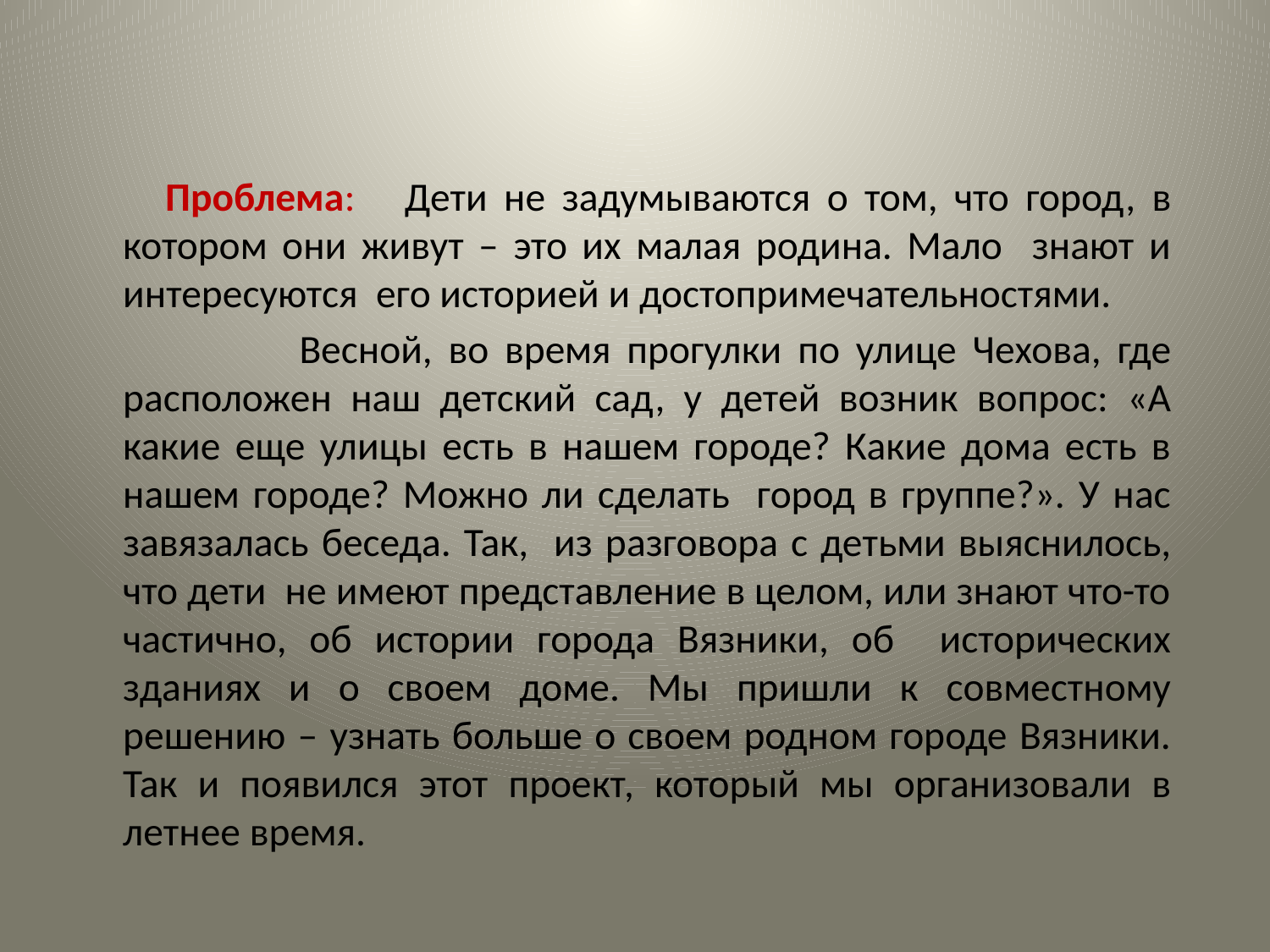

Проблема:   Дети не задумываются о том, что город, в котором они живут – это их малая родина. Мало  знают и интересуются  его историей и достопримечательностями.
        	Весной, во время прогулки по улице Чехова, где расположен наш детский сад, у детей возник вопрос: «А какие еще улицы есть в нашем городе? Какие дома есть в нашем городе? Можно ли сделать  город в группе?». У нас завязалась беседа. Так,  из разговора с детьми выяснилось, что дети  не имеют представление в целом, или знают что-то частично, об истории города Вязники, об  исторических зданиях и о своем доме. Мы пришли к совместному решению – узнать больше о своем родном городе Вязники. Так и появился этот проект, который мы организовали в летнее время.